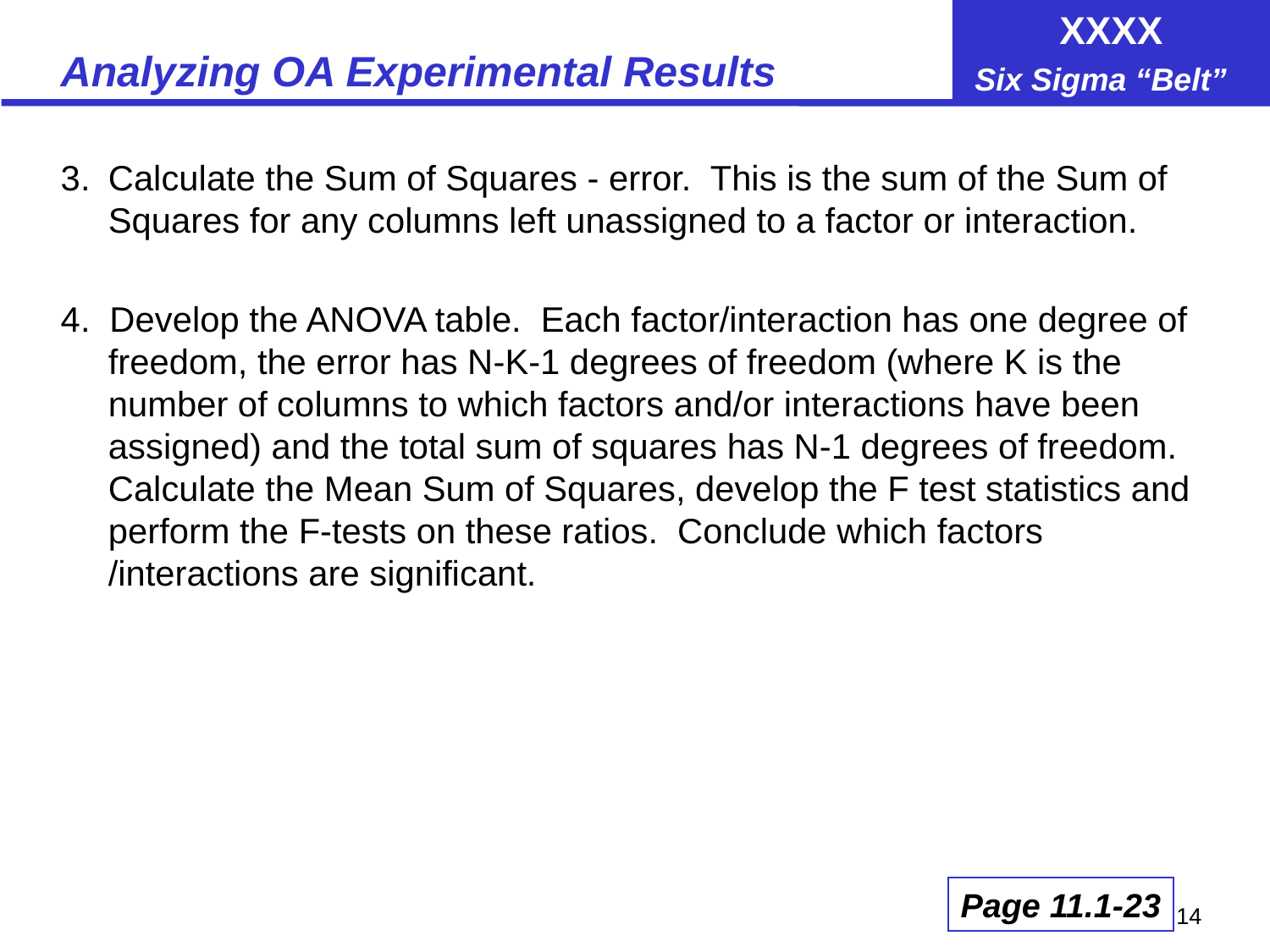

# Analyzing OA Experimental Results
3.	Calculate the Sum of Squares - error.  This is the sum of the Sum of Squares for any columns left unassigned to a factor or interaction.

4.  Develop the ANOVA table.  Each factor/interaction has one degree of freedom, the error has N-K-1 degrees of freedom (where K is the number of columns to which factors and/or interactions have been assigned) and the total sum of squares has N-1 degrees of freedom.  Calculate the Mean Sum of Squares, develop the F test statistics and perform the F-tests on these ratios.  Conclude which factors /interactions are significant.
Page 11.1-23